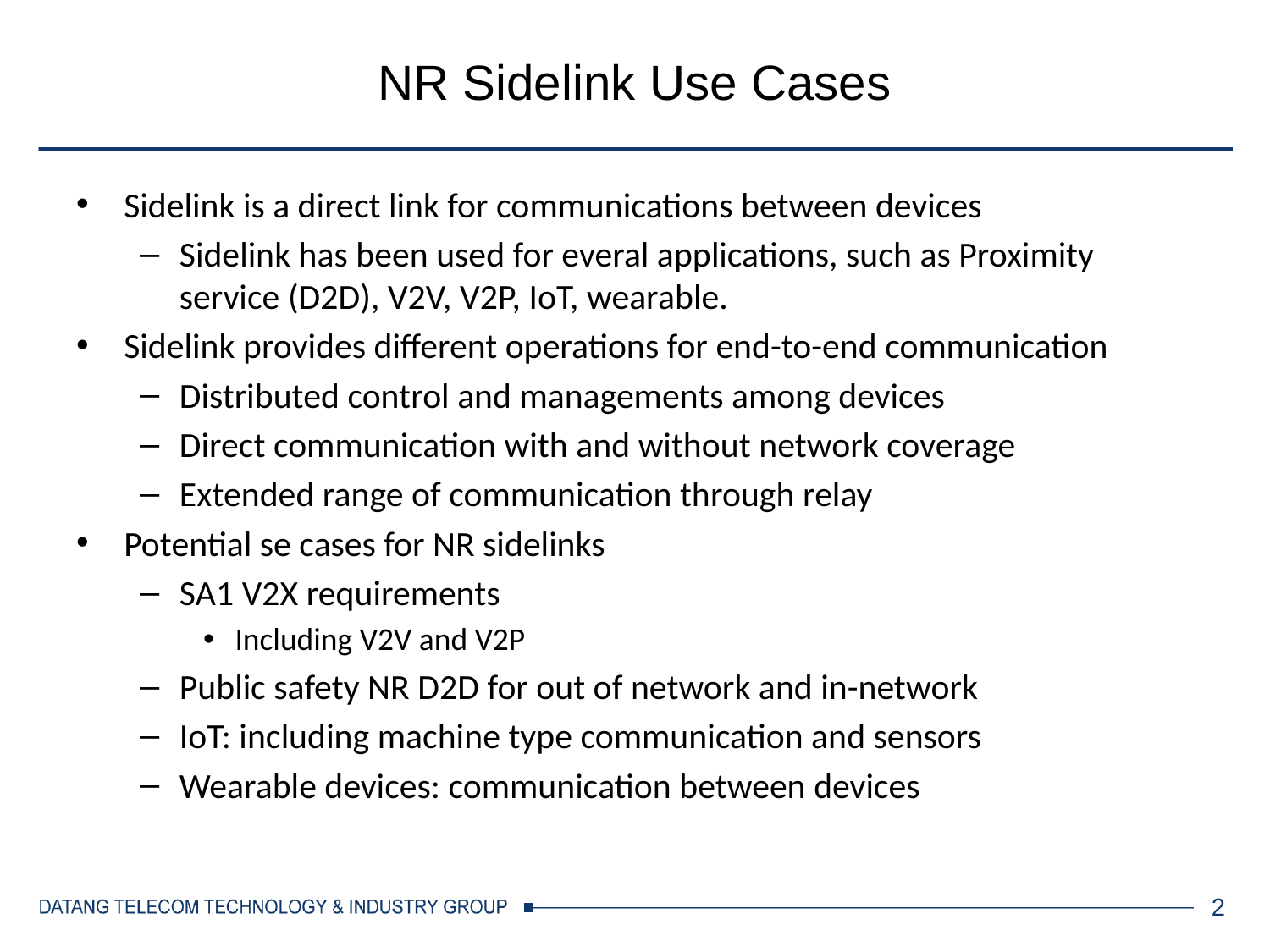

# NR Sidelink Use Cases
Sidelink is a direct link for communications between devices
Sidelink has been used for everal applications, such as Proximity service (D2D), V2V, V2P, IoT, wearable.
Sidelink provides different operations for end-to-end communication
Distributed control and managements among devices
Direct communication with and without network coverage
Extended range of communication through relay
Potential se cases for NR sidelinks
SA1 V2X requirements
Including V2V and V2P
Public safety NR D2D for out of network and in-network
IoT: including machine type communication and sensors
Wearable devices: communication between devices

2